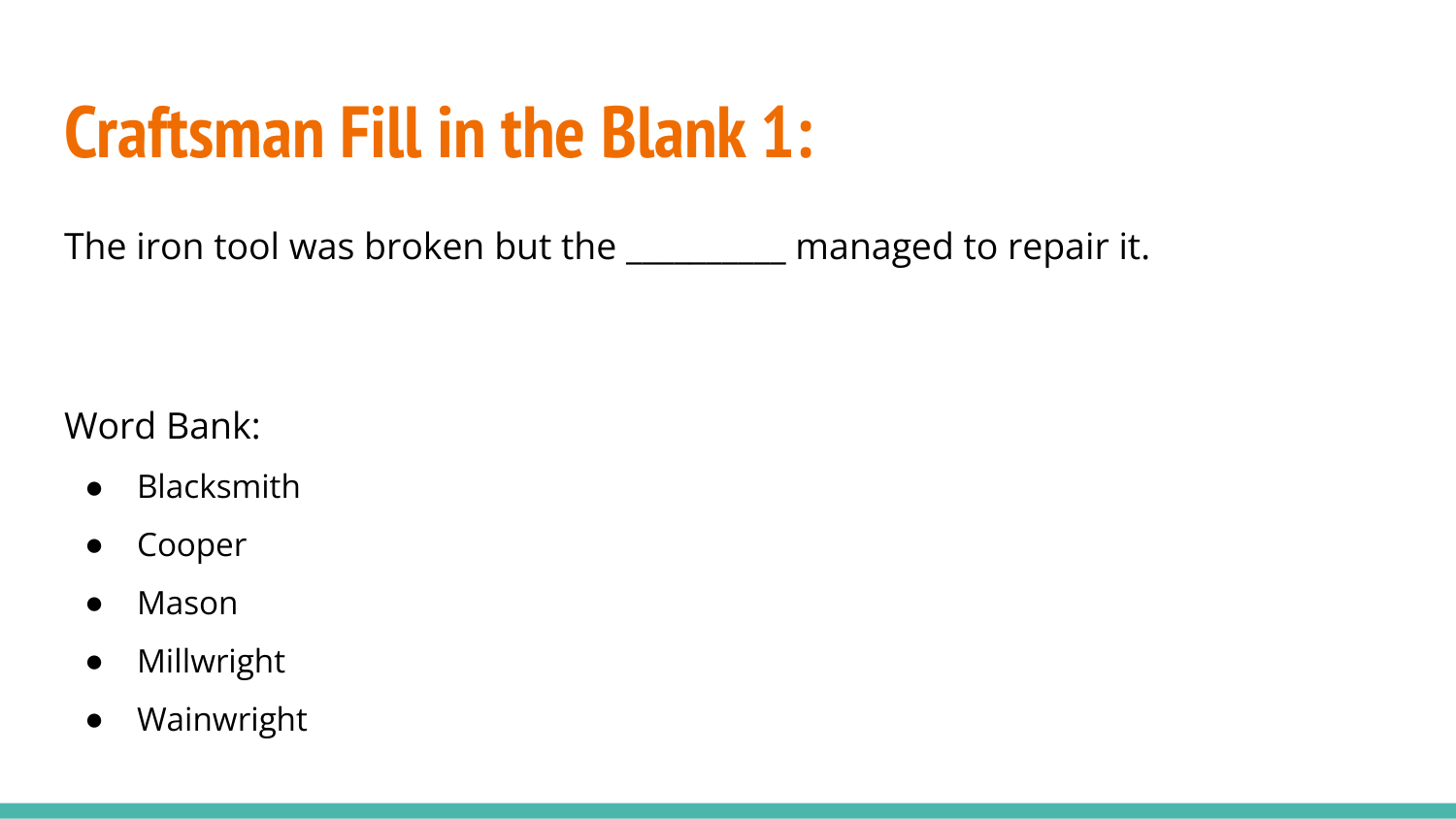

# Craftsman Fill in the Blank 1:
The iron tool was broken but the __________ managed to repair it.

Word Bank:
Blacksmith
Cooper
Mason
Millwright
Wainwright